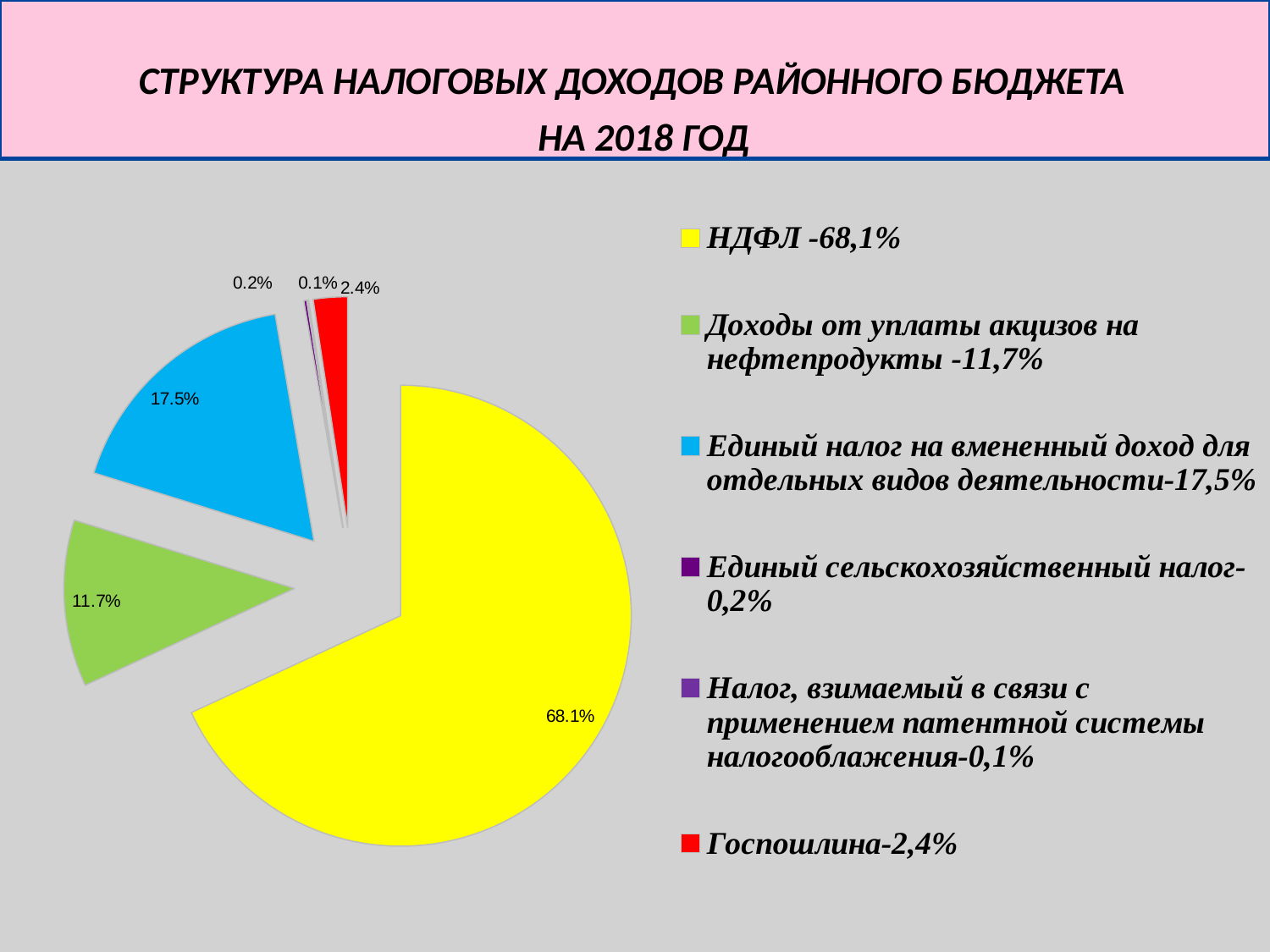

# СТРУКТУРА НАЛОГОВЫХ ДОХОДОВ РАЙОННОГО БЮДЖЕТА НА 2018 ГОД

### Chart

| Category | Продажи |
|---|---|
| НДФЛ -68,1% | 0.681 |
| Доходы от уплаты акцизов на нефтепродукты -11,7% | 0.11700000000000002 |
| Единый налог на вмененный доход для отдельных видов деятельности-17,5% | 0.17500000000000004 |
| Единый сельскохозяйственный налог-0,2% | 0.0020000000000000018 |
| Налог, взимаемый в связи с применением патентной системы налогооблажения-0,1% | 0.0010000000000000009 |
| Госпошлина-2,4% | 0.024 |